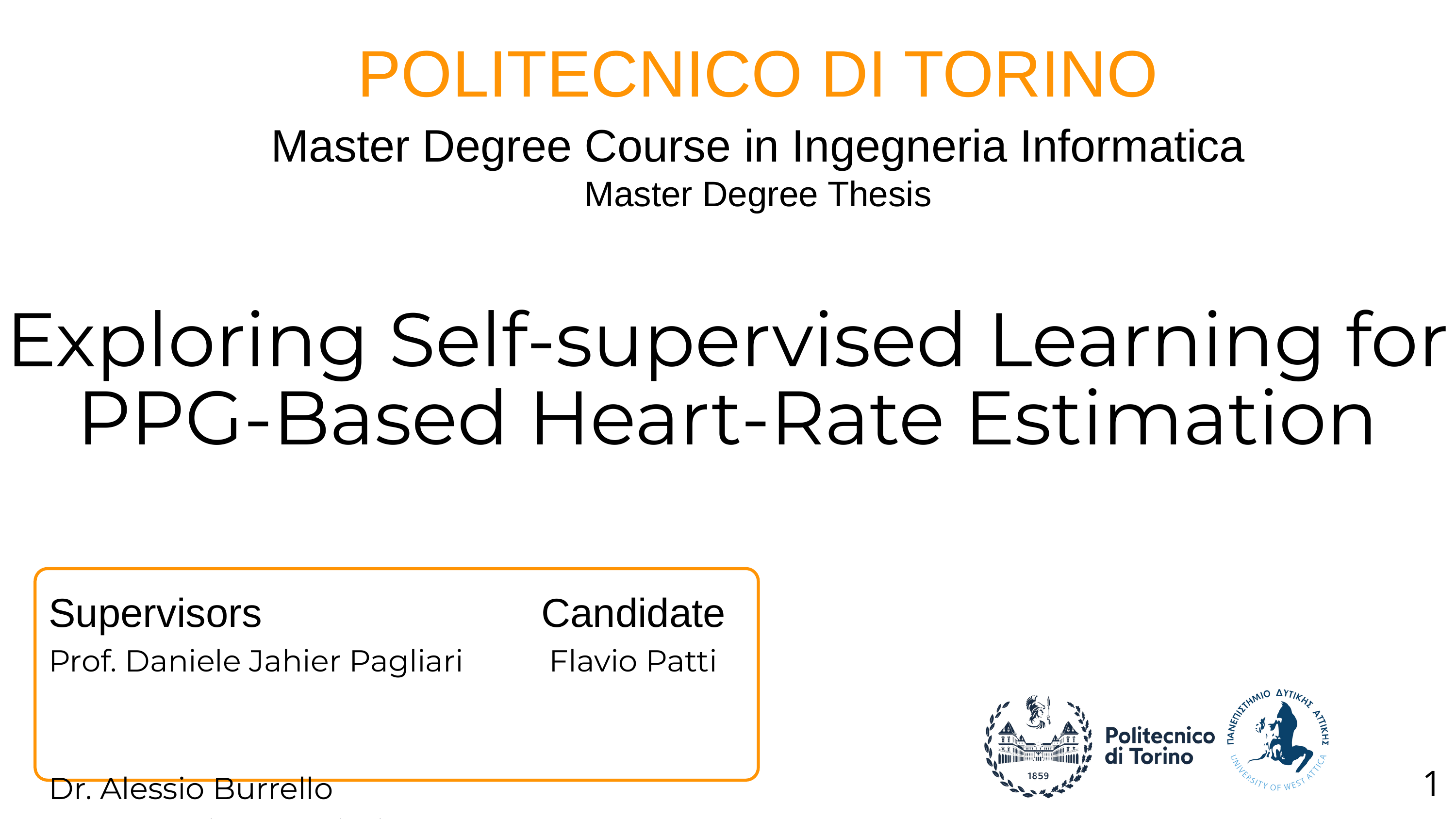

POLITECNICO DI TORINO
Master Degree Course in Ingegneria Informatica
Master Degree Thesis
Exploring Self-supervised Learning for PPG-Based Heart-Rate Estimation

Supervisors
Prof. Daniele Jahier Pagliari
Dr. Alessio Burrello
Dr. Kasnesis Panagiotis

Candidate
Flavio Patti

1